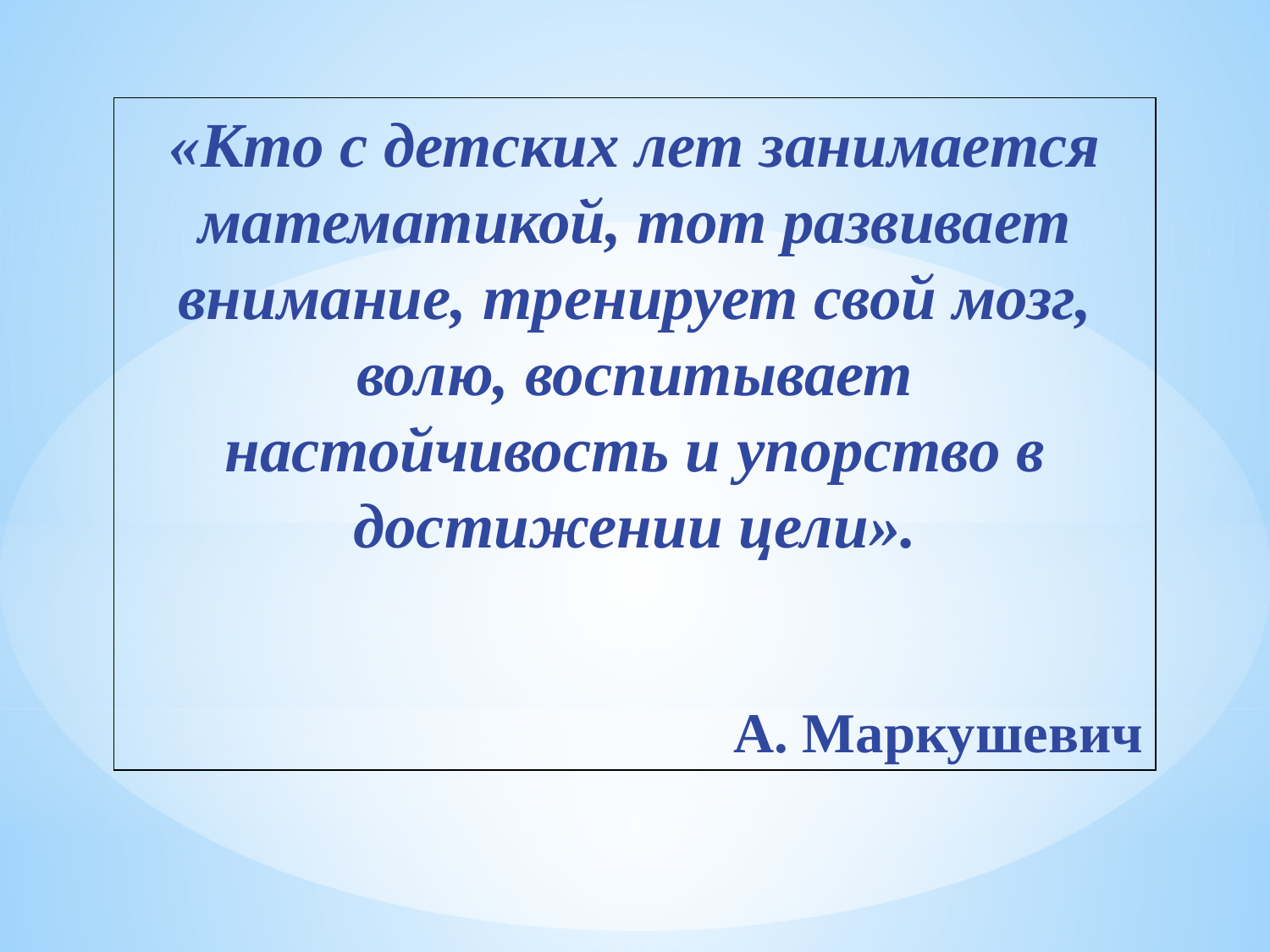

«Кто с детских лет занимается математикой, тот развивает внимание, тренирует свой мозг, волю, воспитывает настойчивость и упорство в достижении цели».

А. Маркушевич